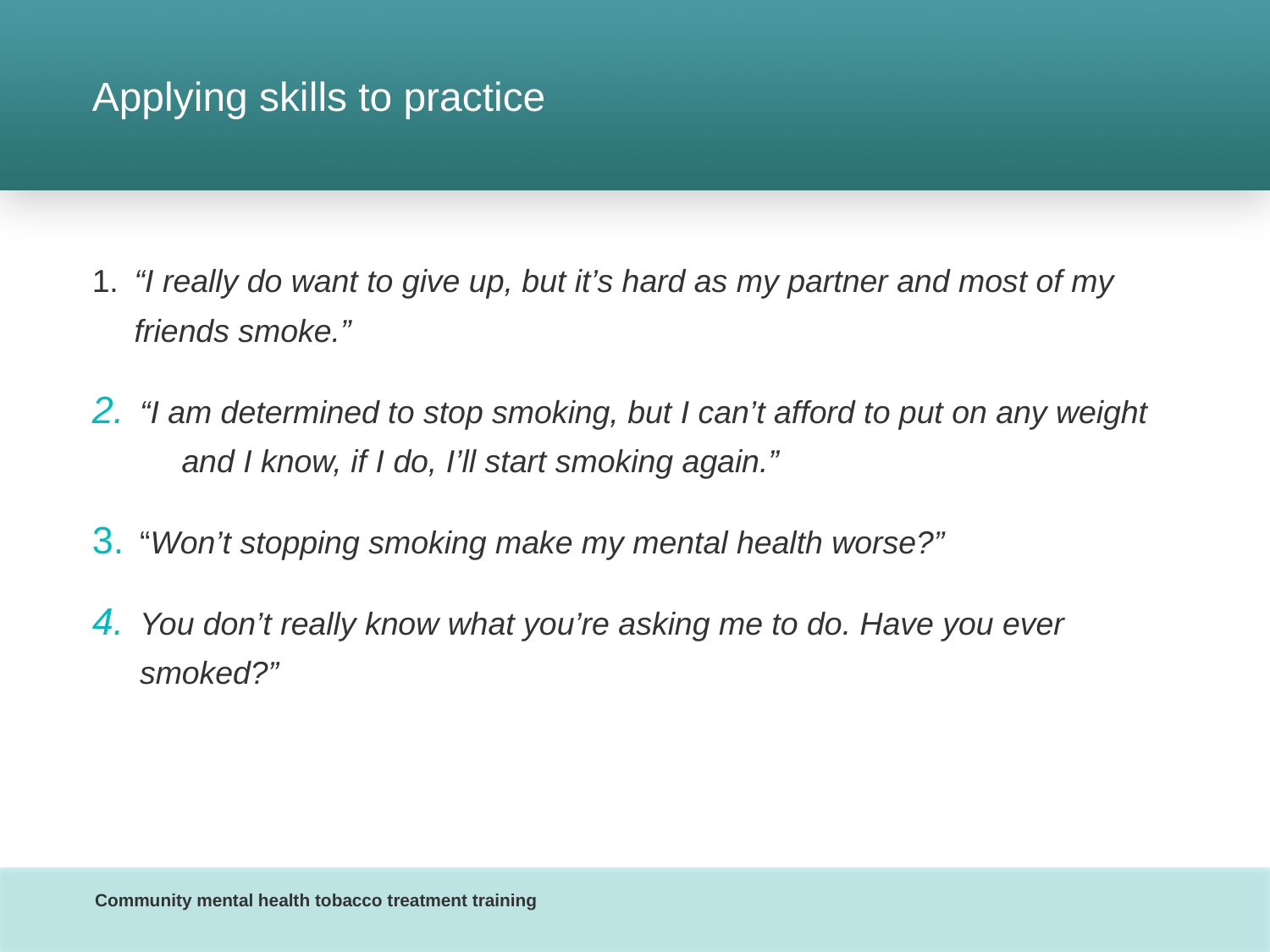

# Applying skills to practice
1.	“I really do want to give up, but it’s hard as my partner and most of my friends smoke.”
“I am determined to stop smoking, but I can’t afford to put on any weight
	and I know, if I do, I’ll start smoking again.”
“Won’t stopping smoking make my mental health worse?”
You don’t really know what you’re asking me to do. Have you ever smoked?”
Community mental health tobacco treatment training